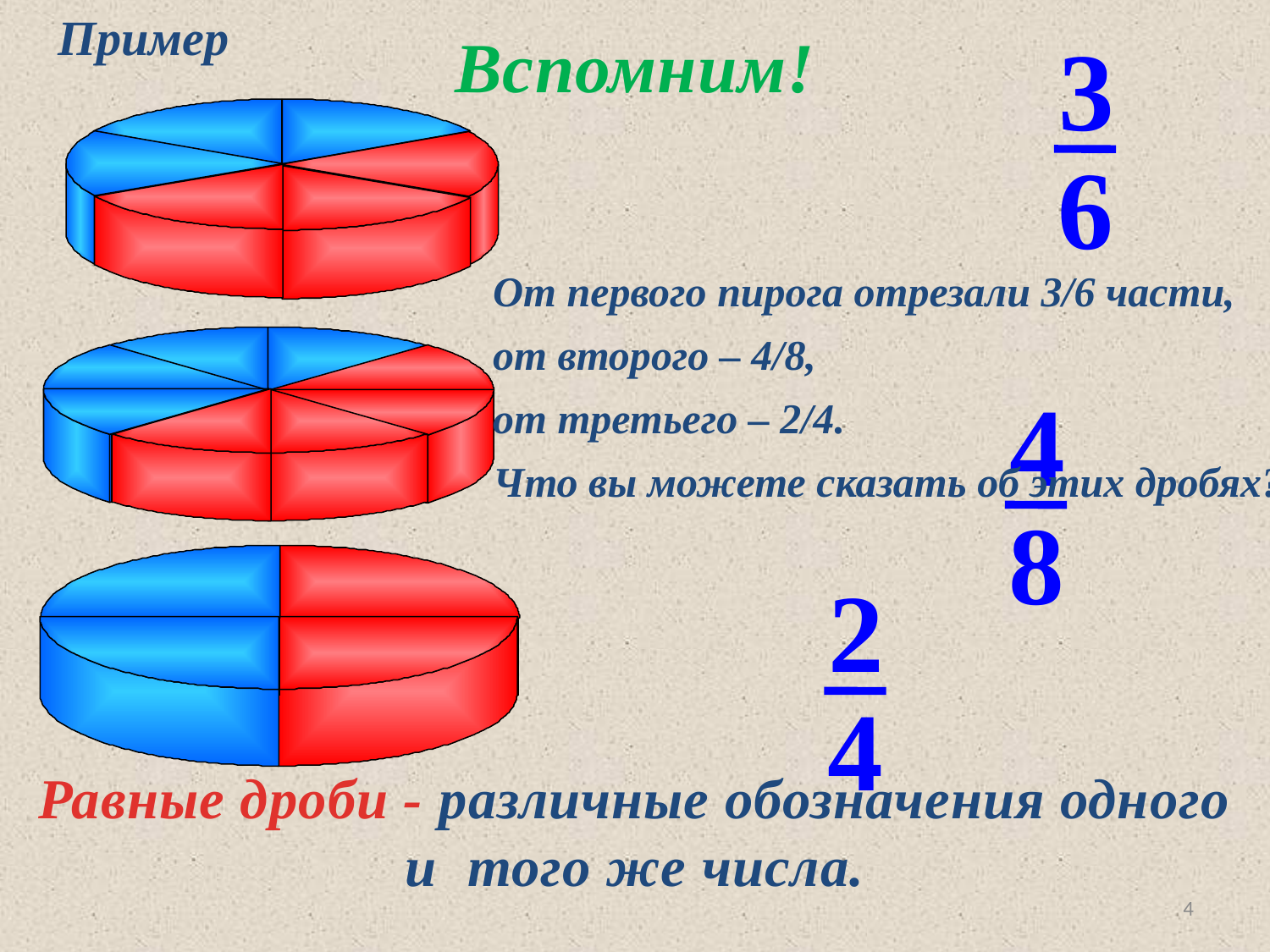

Пример
Вспомним!
3
6

От первого пирога отрезали 3/6 части,
от второго – 4/8,
от третьего – 2/4.
Что вы можете сказать об этих дробях?

4
8

2
4

Равные дроби - различные обозначения одного и  того же числа.
4